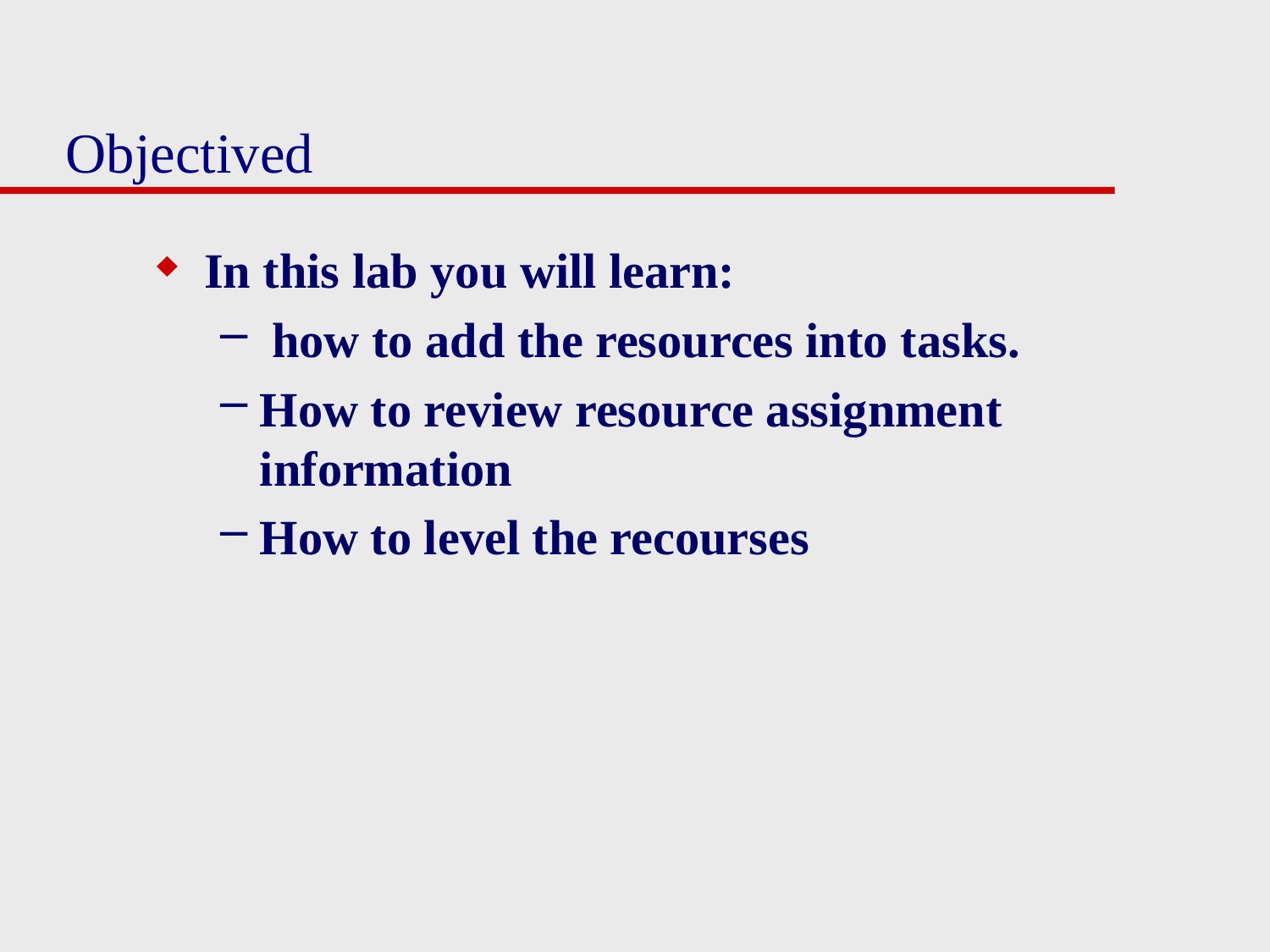

# Objectived
In this lab you will learn:
 how to add the resources into tasks.
How to review resource assignment information
How to level the recourses